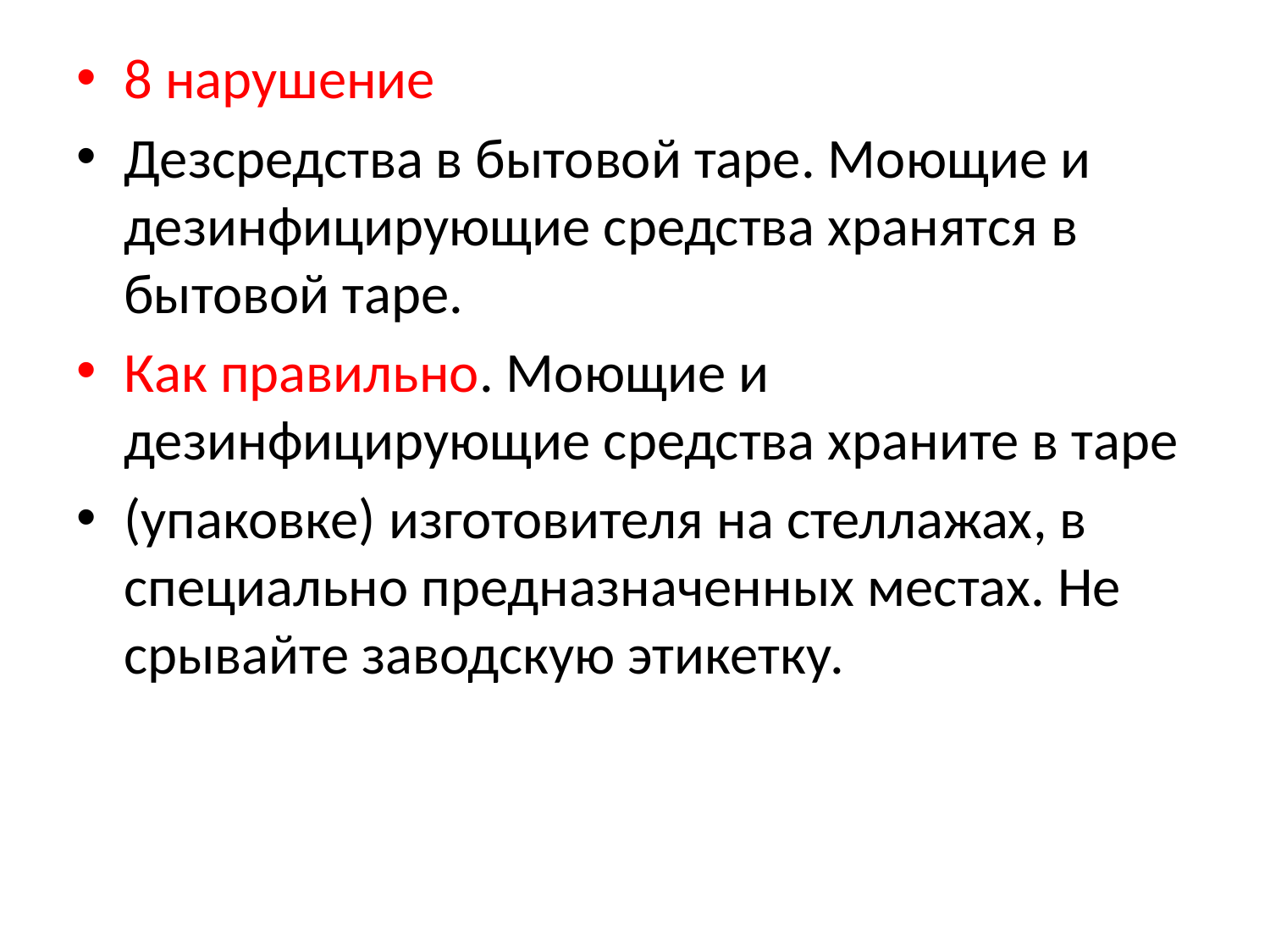

8 нарушение
Дезсредства в бытовой таре. Моющие и дезинфицирующие средства хранятся в бытовой таре.
Как правильно. Моющие и дезинфицирующие средства храните в таре
(упаковке) изготовителя на стеллажах, в специально предназначенных местах. Не срывайте заводскую этикетку.